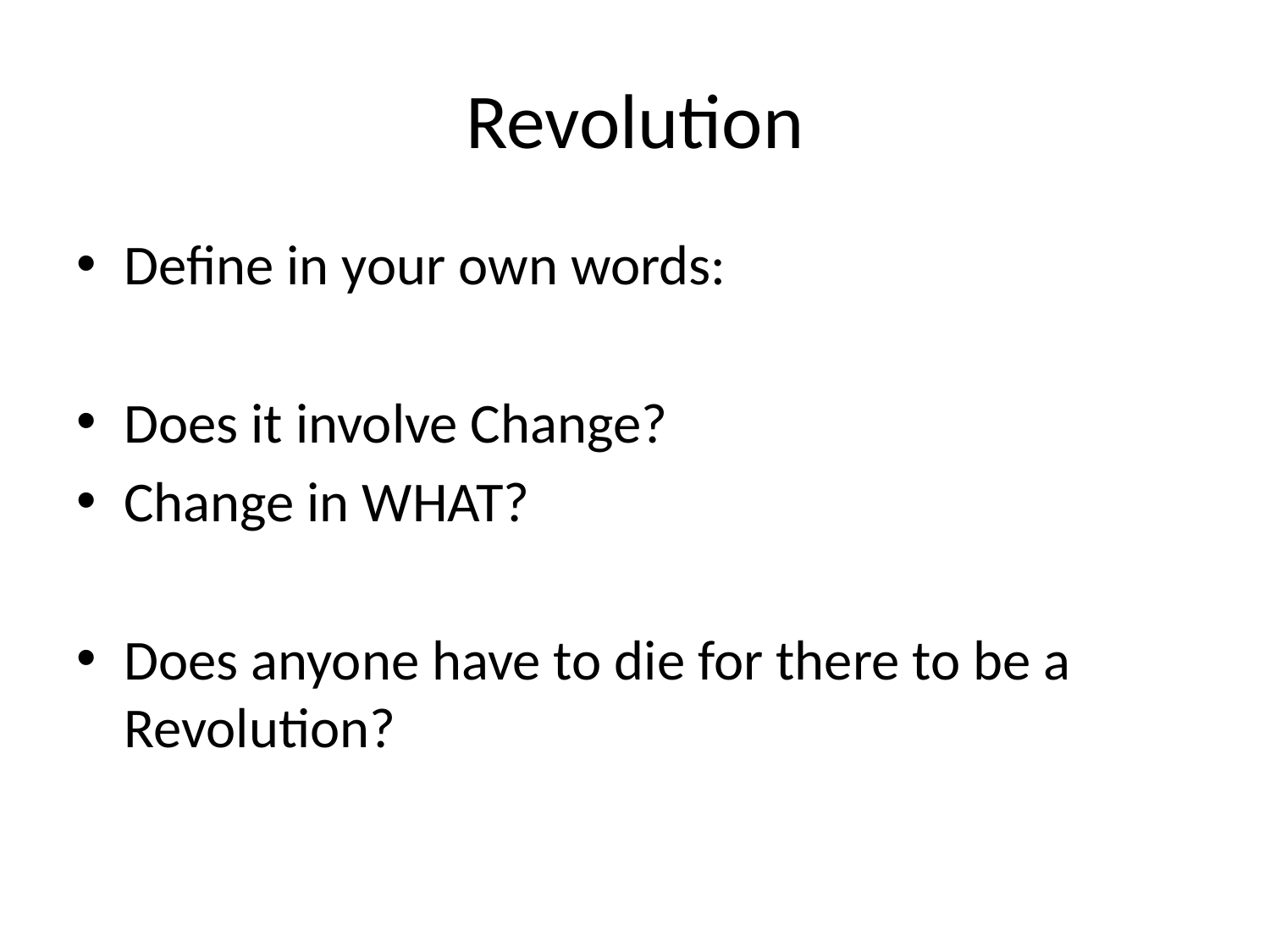

# Revolution
Define in your own words:

Does it involve Change?
Change in WHAT?

Does anyone have to die for there to be a Revolution?